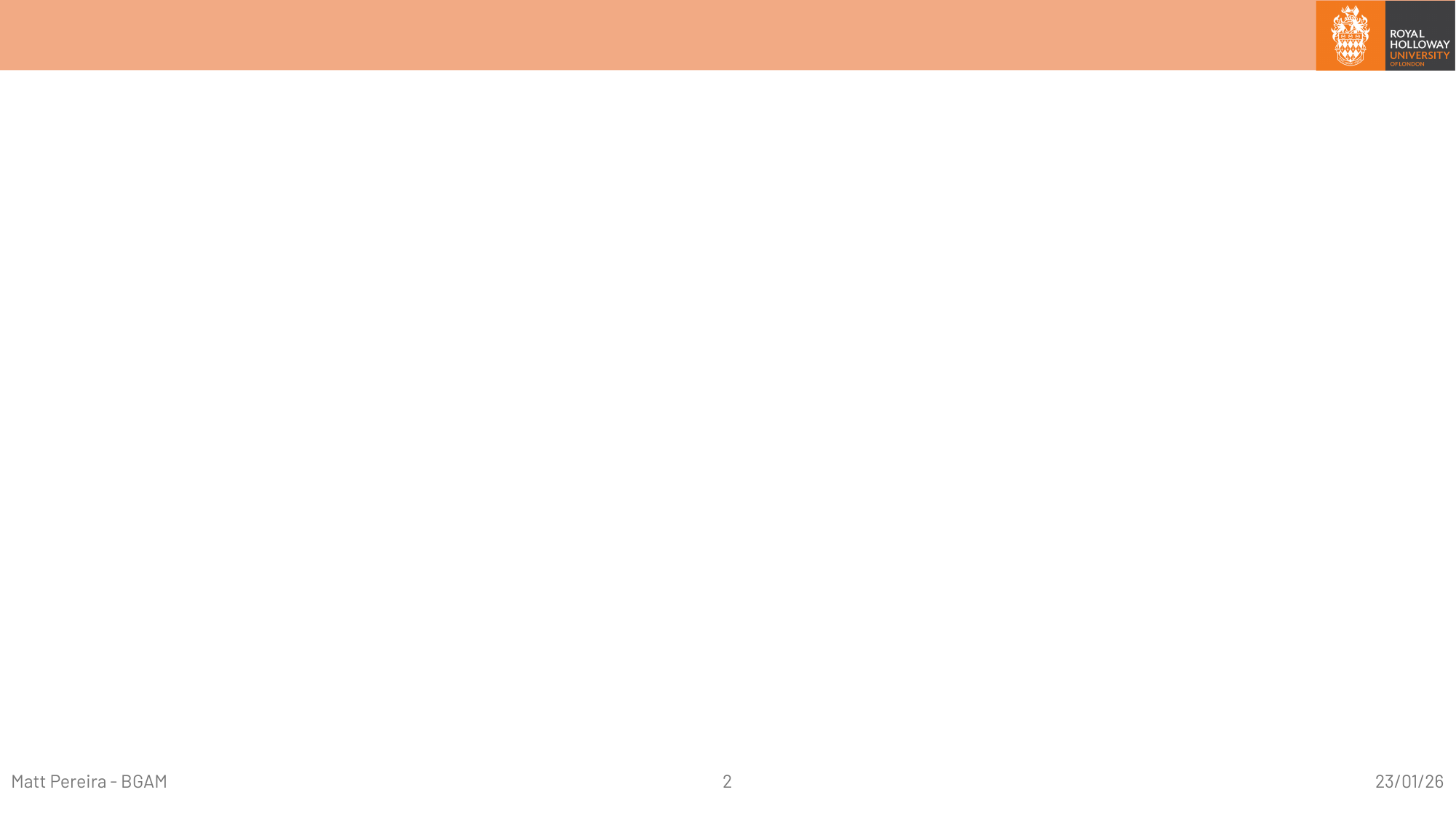

#

Matt Pereira - BGAM
2
23/01/26